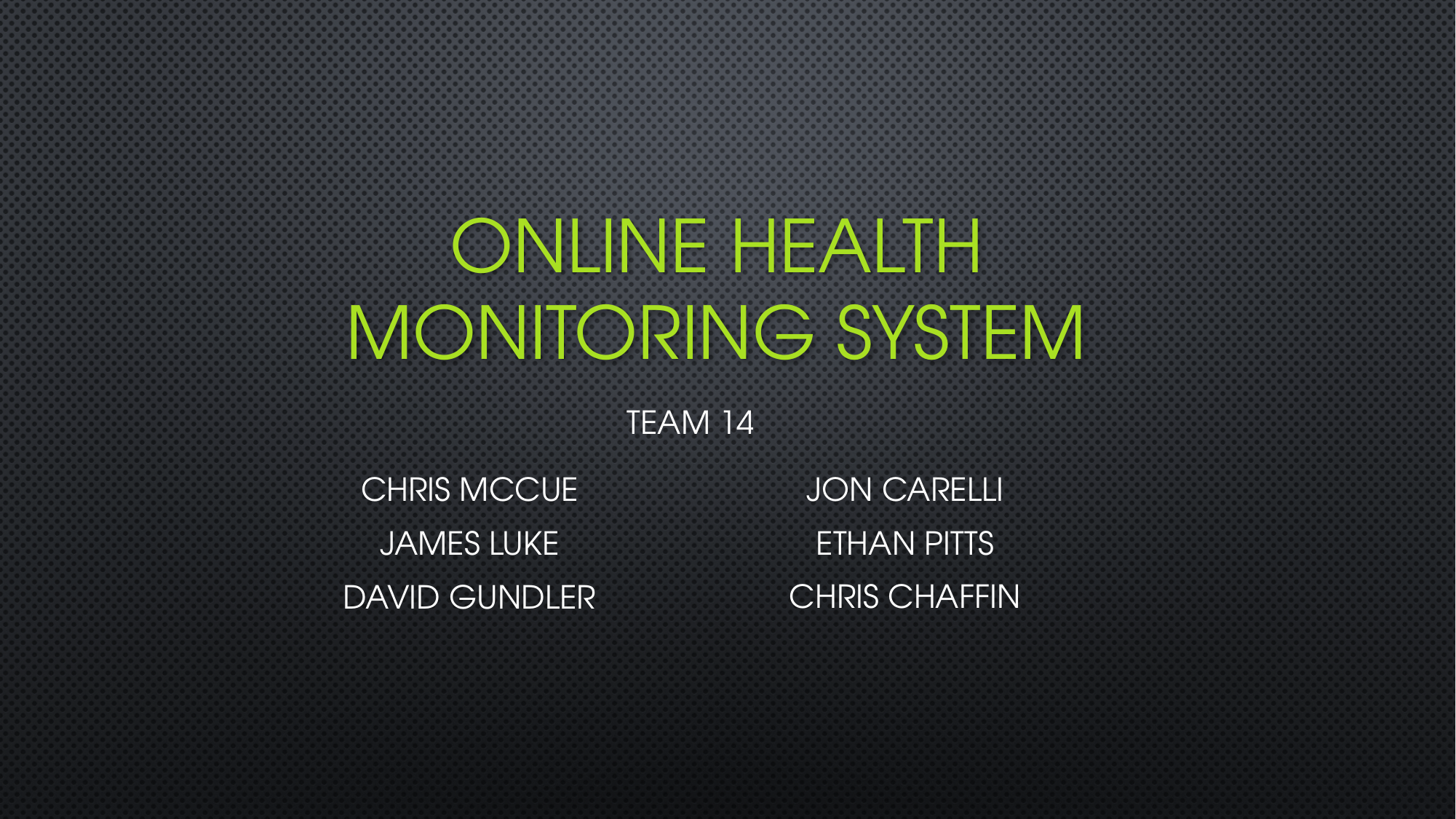

# Online Health Monitoring System
TEAM 14
Chris McCue
James Luke
David Gundler
Jon Carelli
Ethan Pitts
Chris Chaffin